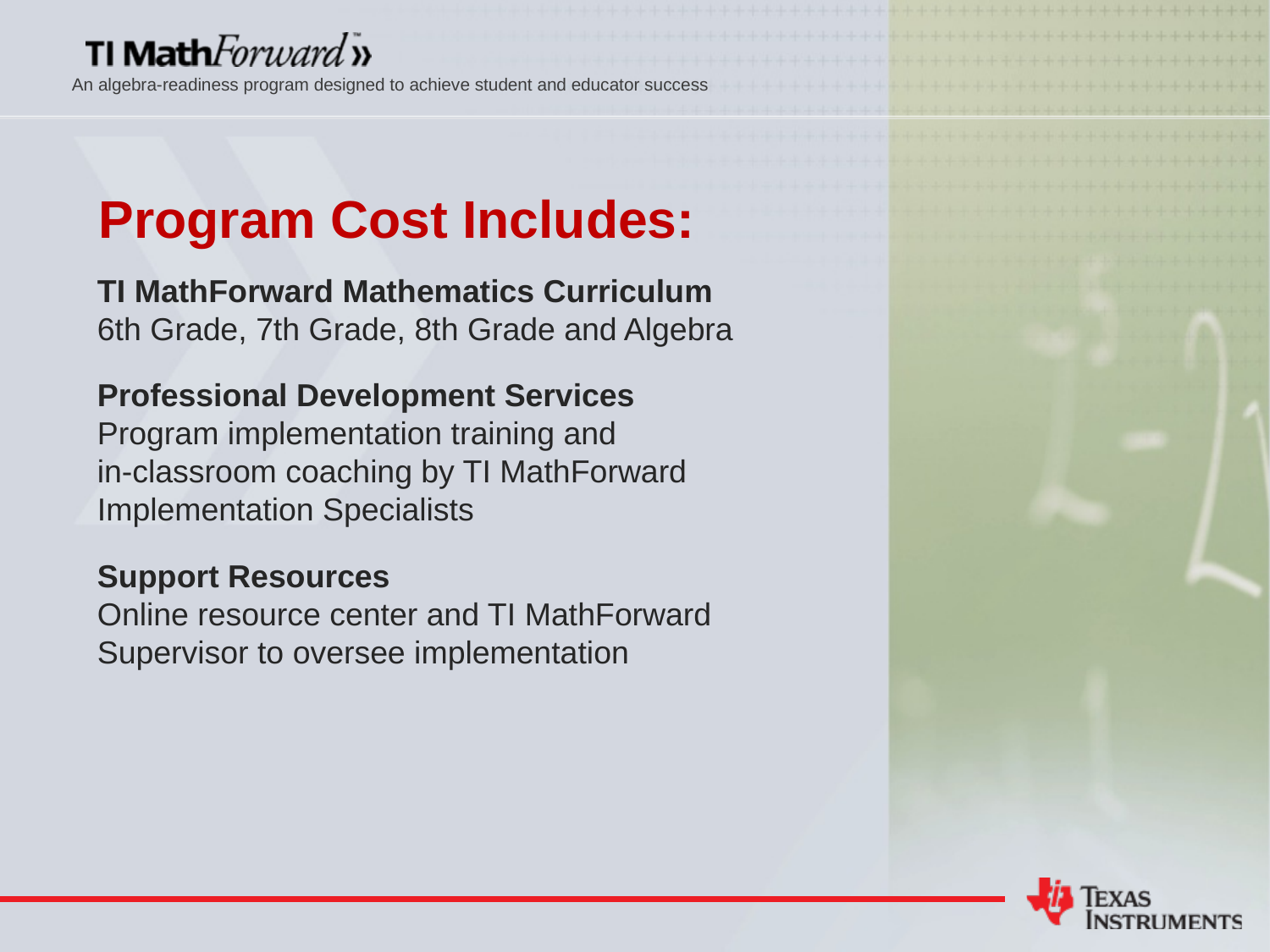

# Program Cost Includes:
TI MathForward Mathematics Curriculum
6th Grade, 7th Grade, 8th Grade and Algebra
Professional Development Services
Program implementation training and
in-classroom coaching by TI MathForward Implementation Specialists
Support Resources
Online resource center and TI MathForward Supervisor to oversee implementation